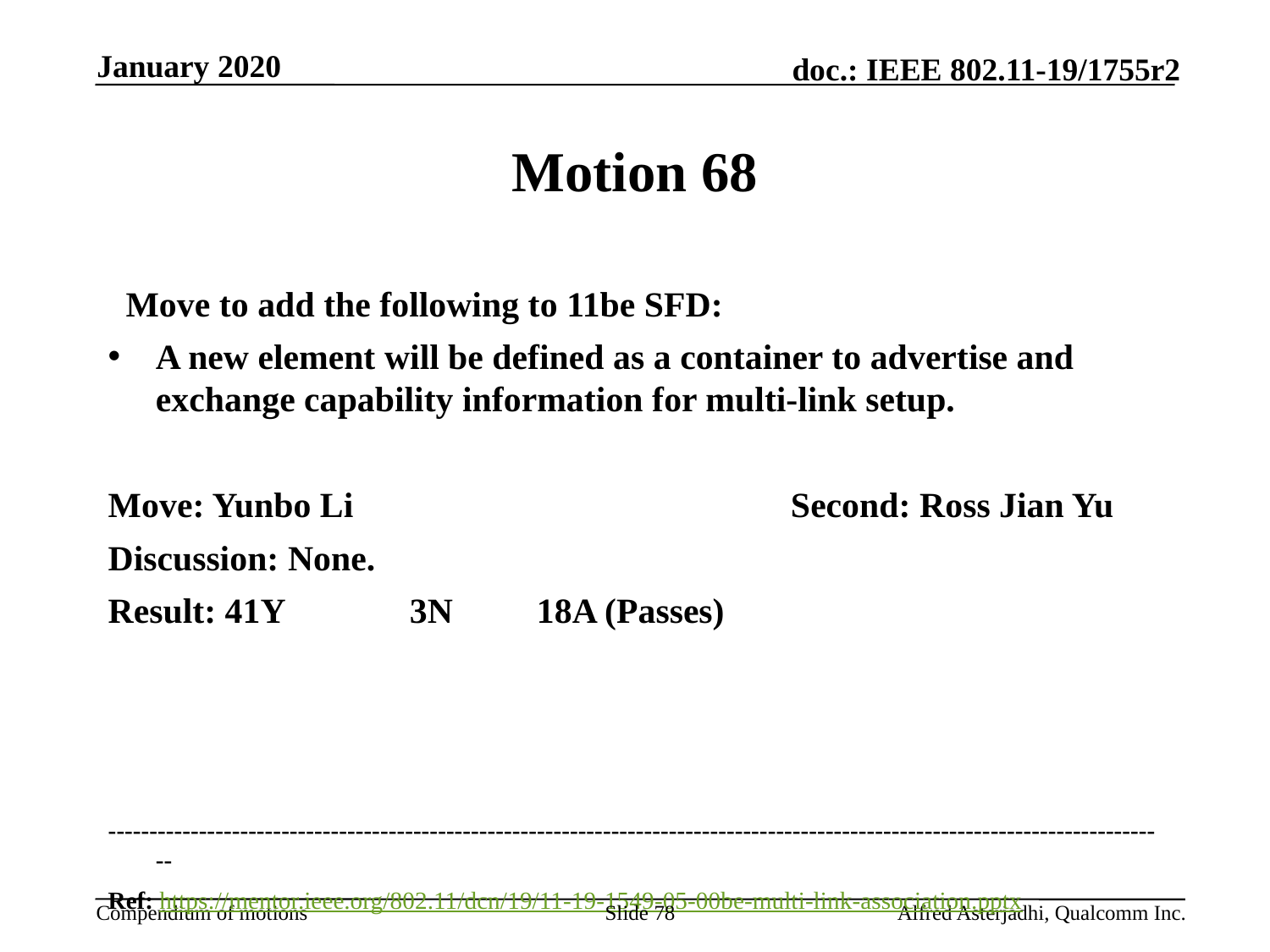

January 2020
# Motion 68
  Move to add the following to 11be SFD:
A new element will be defined as a container to advertise and exchange capability information for multi-link setup.

Move: Yunbo Li				Second: Ross Jian Yu
Discussion: None.
Result: 41Y	3N	18A (Passes)

---------------------------------------------------------------------------------------------------------------------------------
Ref: https://mentor.ieee.org/802.11/dcn/19/11-19-1549-05-00be-multi-link-association.pptx

Slide 78
Alfred Asterjadhi, Qualcomm Inc.